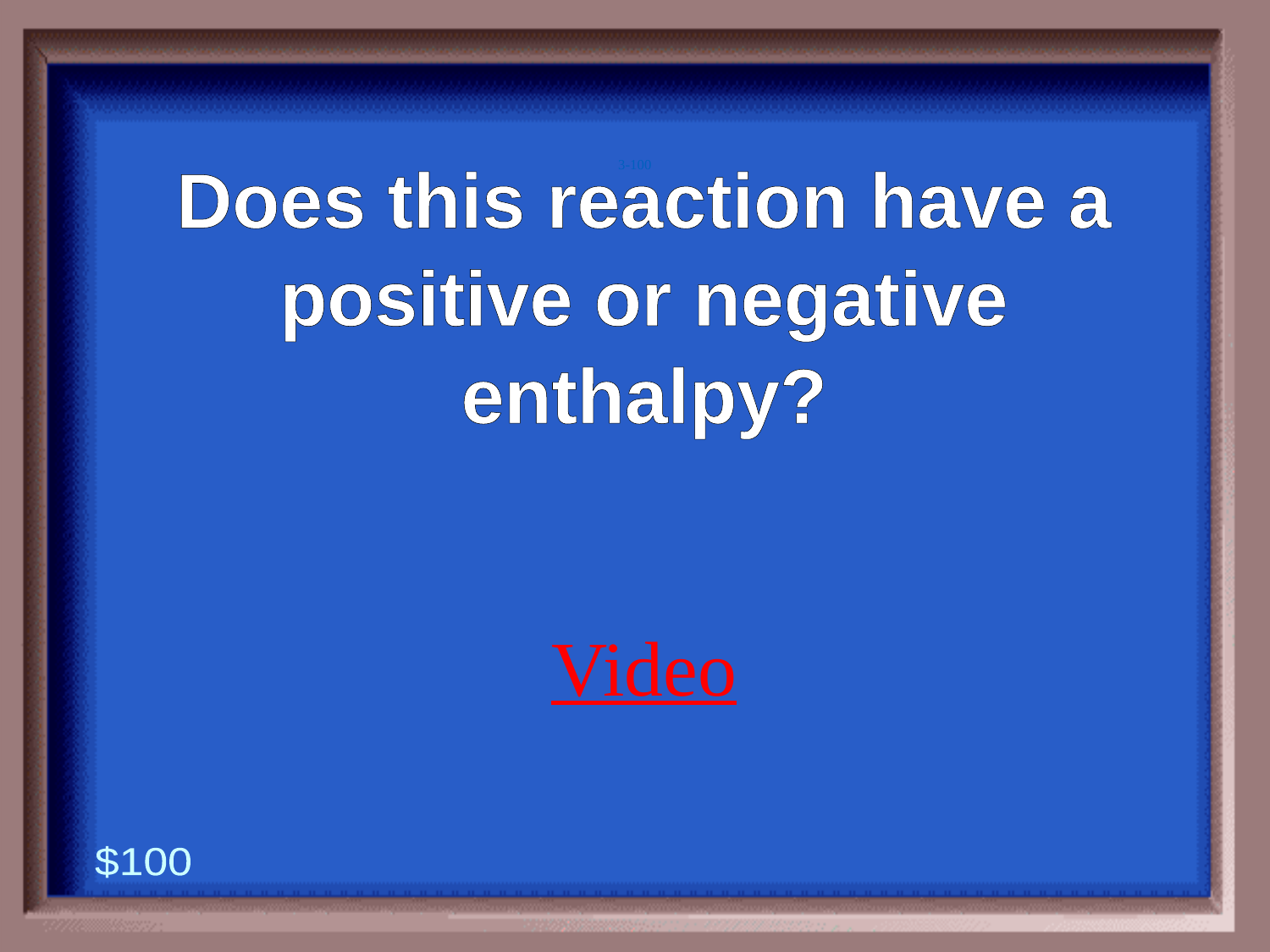

3-100
Does this reaction have a positive or negative enthalpy?

Video
$100